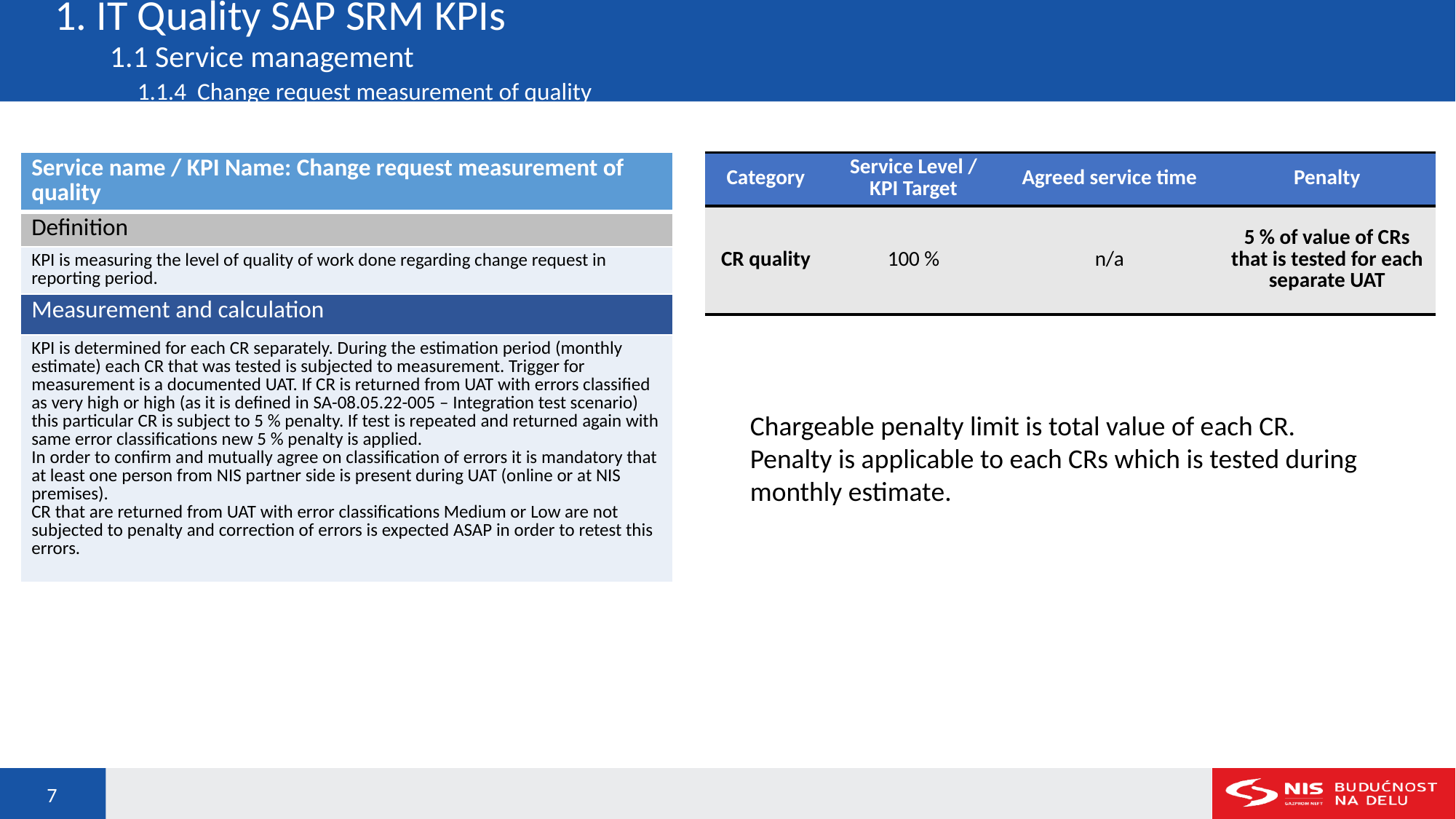

1. IT Quality SAP SRM KPIs
        1.1 Service management
            1.1.4  Change request measurement of quality
| Service name / KPI Name: Change request measurement of quality |
| --- |
| Definition |
| KPI is measuring the level of quality of work done regarding change request in reporting period. |
| Measurement and calculation |
| KPI is determined for each CR separately. During the estimation period (monthly estimate) each CR that was tested is subjected to measurement. Trigger for measurement is a documented UAT. If CR is returned from UAT with errors classified as very high or high (as it is defined in SA-08.05.22-005 – Integration test scenario) this particular CR is subject to 5 % penalty. If test is repeated and returned again with same error classifications new 5 % penalty is applied. In order to confirm and mutually agree on classification of errors it is mandatory that at least one person from NIS partner side is present during UAT (online or at NIS premises). CR that are returned from UAT with error classifications Medium or Low are not subjected to penalty and correction of errors is expected ASAP in order to retest this errors. |
| Category | Service Level / KPI Target | Agreed service time | Penalty |
| --- | --- | --- | --- |
| CR quality | 100 % | n/a | 5 % of value of CRs that is tested for each separate UAT |
Chargeable penalty limit is total value of each CR. Penalty is applicable to each CRs which is tested during monthly estimate.
7